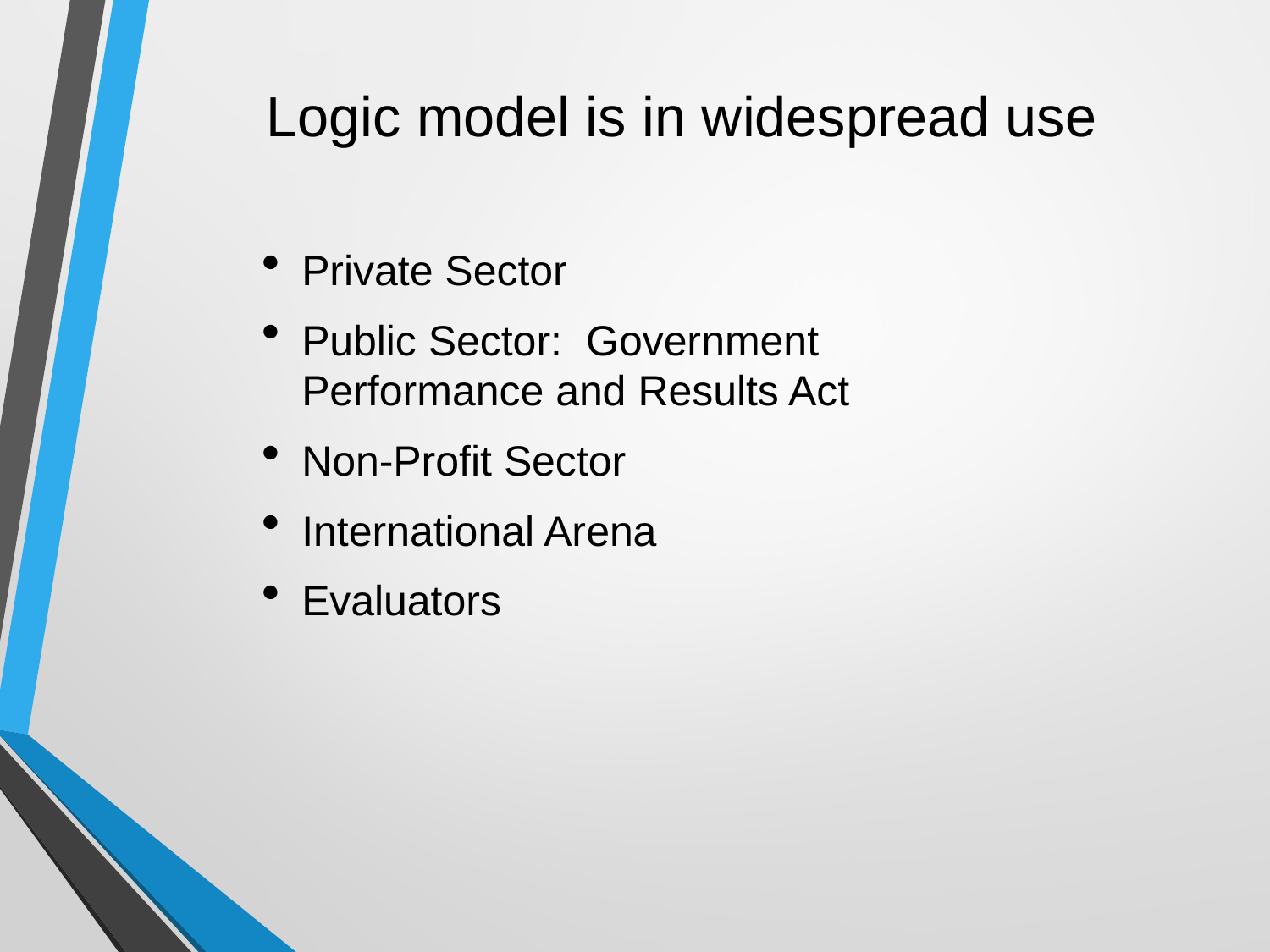

Logic model is in widespread use
Private Sector
Public Sector:  Government Performance and Results Act
Non-Profit Sector
International Arena
Evaluators